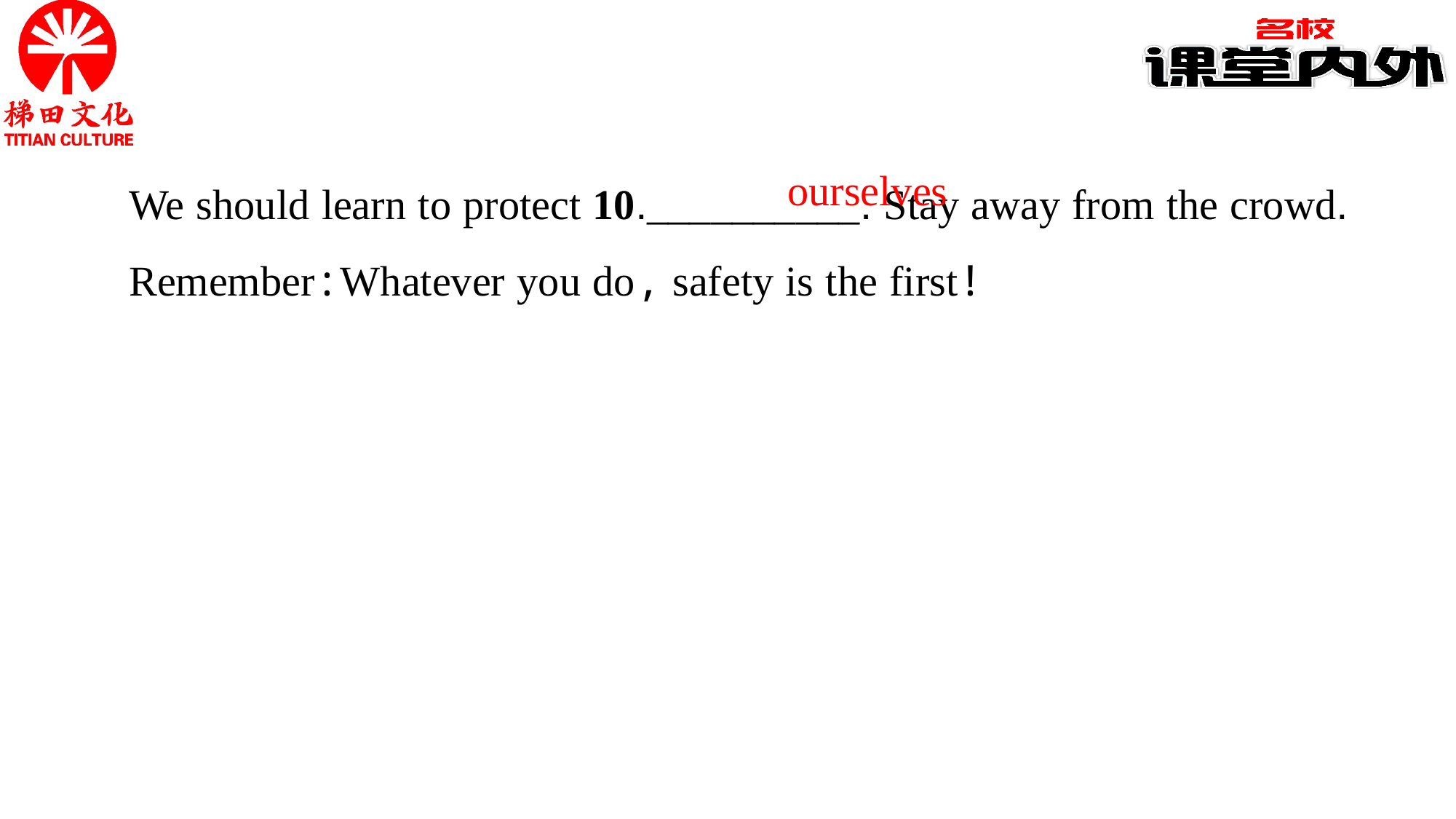

We should learn to protect 10.__________. Stay away from the crowd.
Remember:Whatever you do, safety is the first!
ourselves